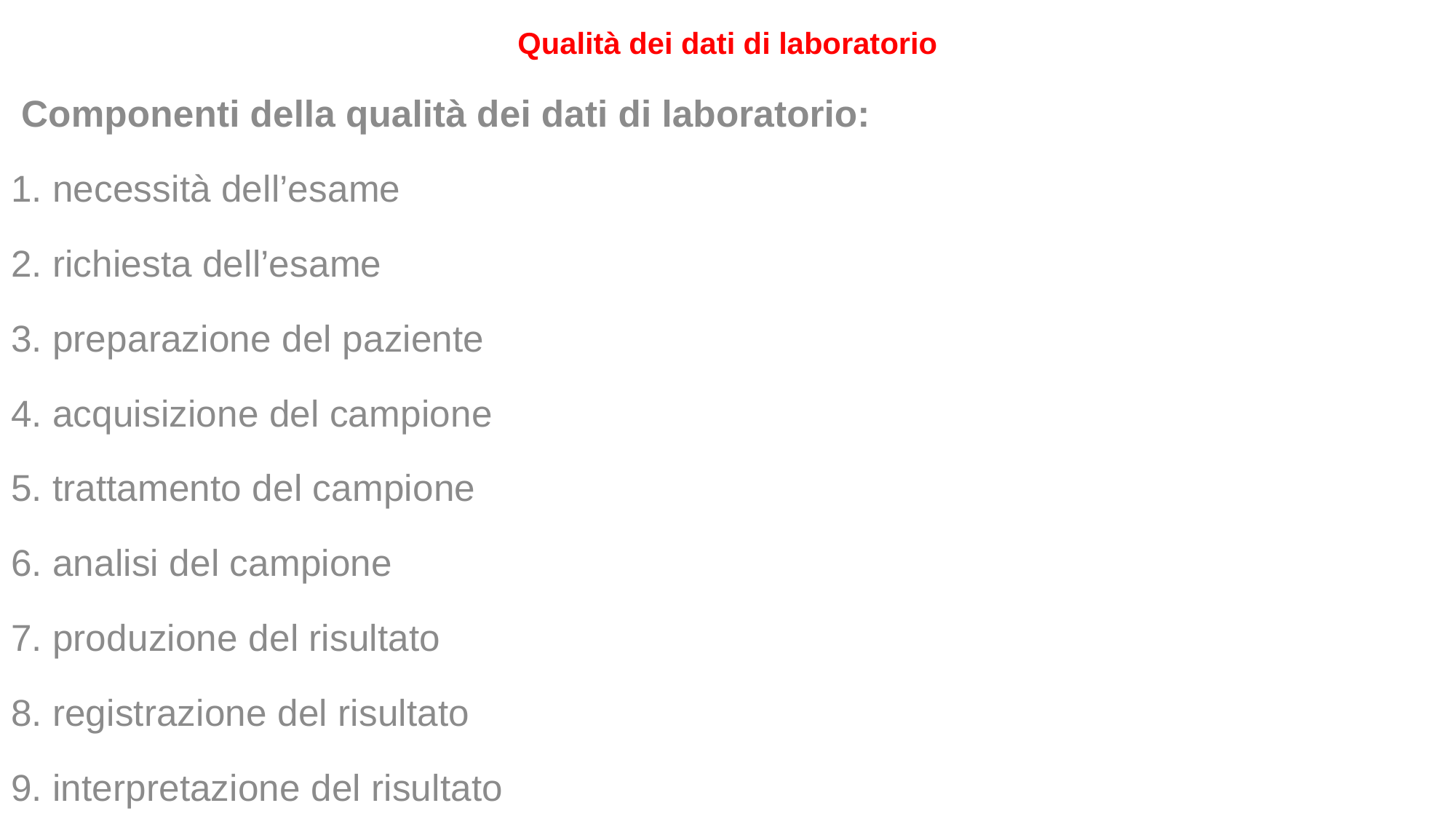

Qualità dei dati di laboratorio
 Componenti della qualità dei dati di laboratorio:
1. necessità dell’esame
2. richiesta dell’esame
3. preparazione del paziente
4. acquisizione del campione
5. trattamento del campione
6. analisi del campione
7. produzione del risultato
8. registrazione del risultato
9. interpretazione del risultato